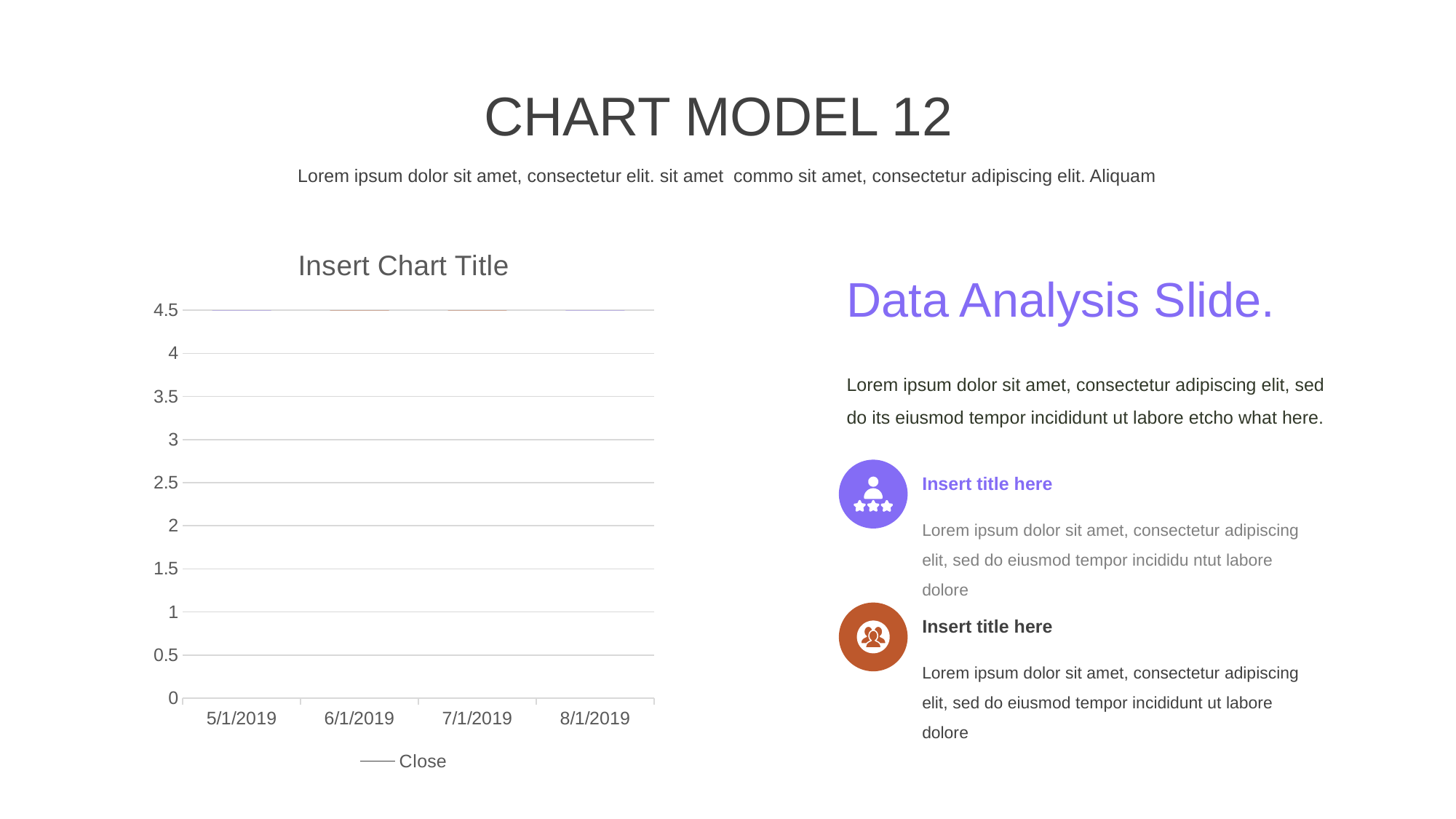

CHART MODEL 12
Lorem ipsum dolor sit amet, consectetur elit. sit amet  commo sit amet, consectetur adipiscing elit. Aliquam

[unsupported chart]

Data Analysis Slide.
Lorem ipsum dolor sit amet, consectetur adipiscing elit, sed do its eiusmod tempor incididunt ut labore etcho what here.

Insert title here

Lorem ipsum dolor sit amet, consectetur adipiscing elit, sed do eiusmod tempor incididu ntut labore dolore

Insert title here

Lorem ipsum dolor sit amet, consectetur adipiscing elit, sed do eiusmod tempor incididunt ut labore dolore